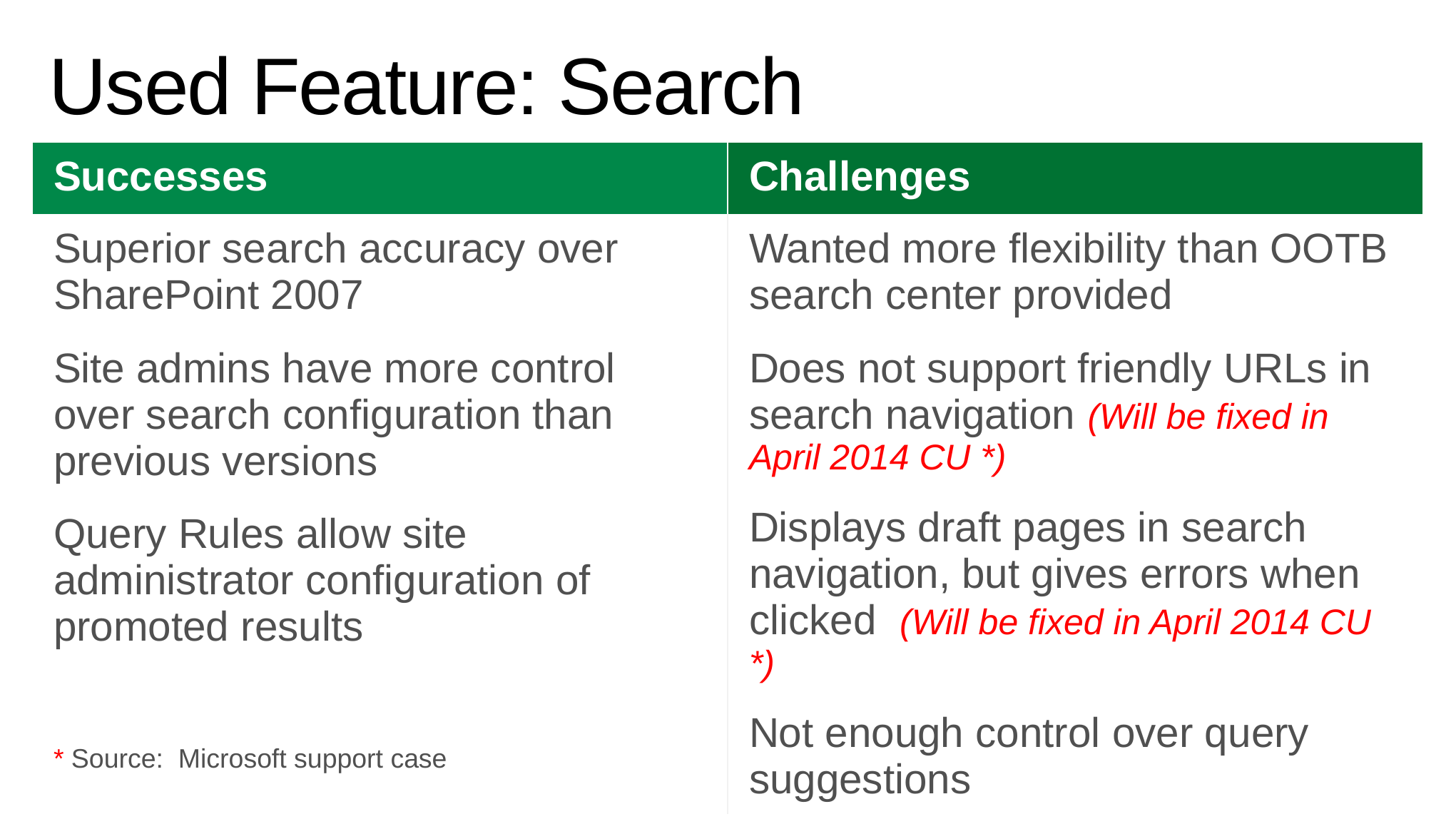

# Used Feature: Search
| Successes | Challenges |
| --- | --- |
| Superior search accuracy over SharePoint 2007 Site admins have more control over search configuration than previous versions Query Rules allow site administrator configuration of promoted results | Wanted more flexibility than OOTB search center provided Does not support friendly URLs in search navigation (Will be fixed in April 2014 CU \*) Displays draft pages in search navigation, but gives errors when clicked (Will be fixed in April 2014 CU \*) Not enough control over query suggestions |
* Source:  Microsoft support case